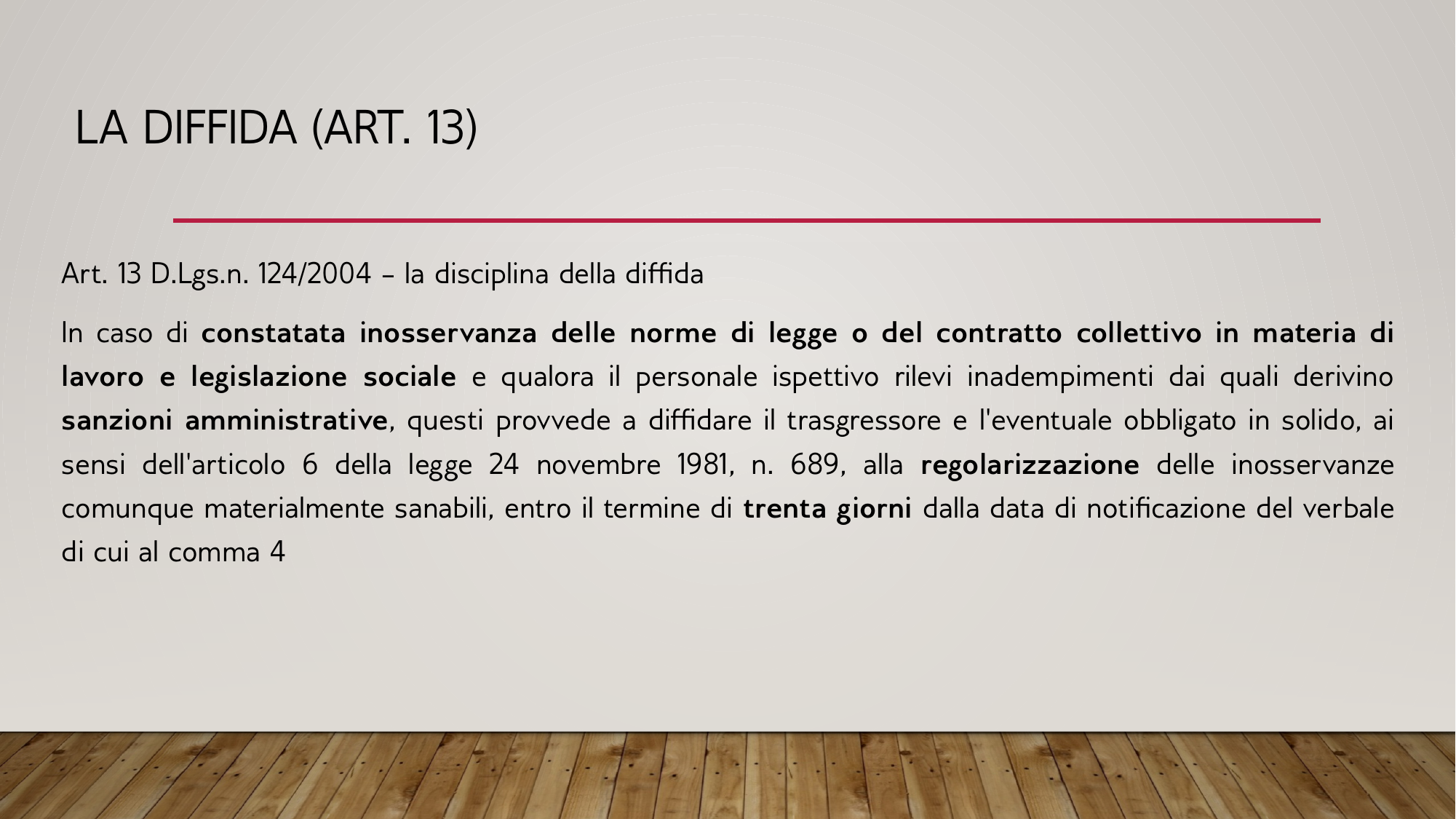

# La diffida (art. 13)
Art. 13 D.Lgs.n. 124/2004 – la disciplina della diffida
In caso di constatata inosservanza delle norme di legge o del contratto collettivo in materia di lavoro e legislazione sociale e qualora il personale ispettivo rilevi inadempimenti dai quali derivino sanzioni amministrative, questi provvede a diffidare il trasgressore e l'eventuale obbligato in solido, ai sensi dell'articolo 6 della legge 24 novembre 1981, n. 689, alla regolarizzazione delle inosservanze comunque materialmente sanabili, entro il termine di trenta giorni dalla data di notificazione del verbale di cui al comma 4